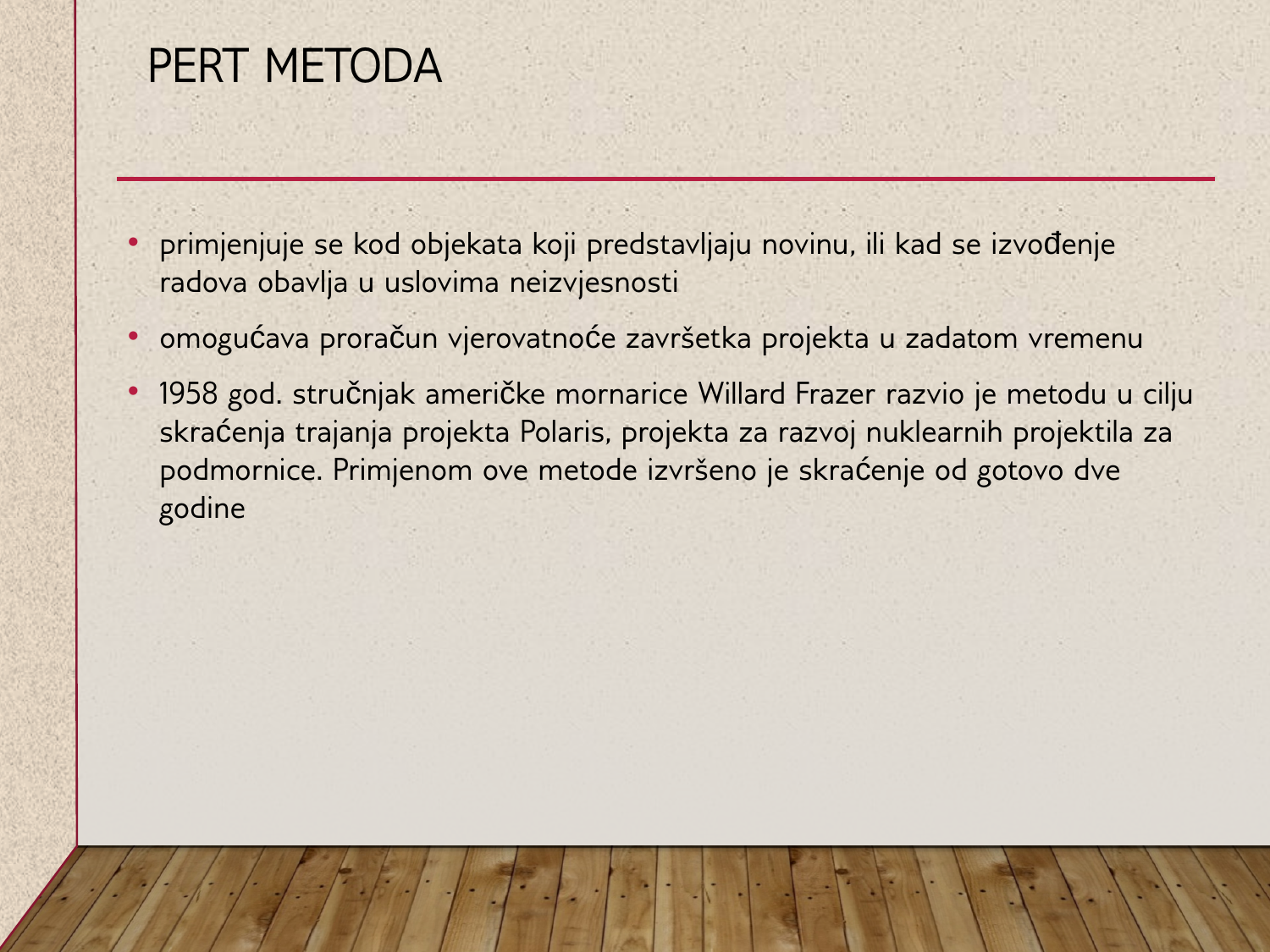

# PERT METODA
primjenjuje se kod objekata koji predstavljaju novinu, ili kad se izvođenje radova obavlja u uslovima neizvjesnosti
omogućava proračun vjerovatnoće završetka projekta u zadatom vremenu
1958 god. stručnjak američke mornarice Willard Frazer razvio je metodu u cilju skraćenja trajanja projekta Polaris, projekta za razvoj nuklearnih projektila za podmornice. Primjenom ove metode izvršeno je skraćenje od gotovo dve godine